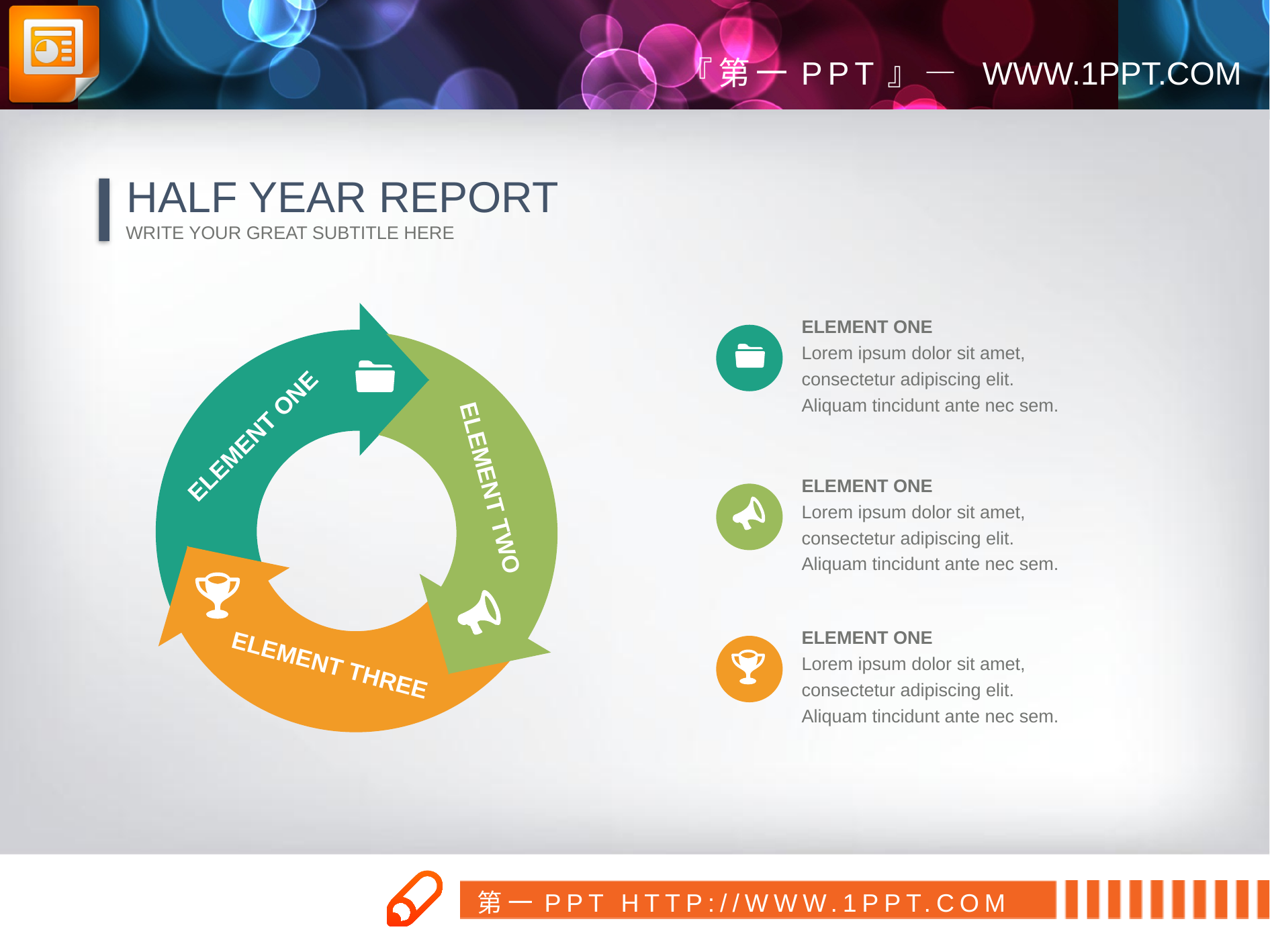

HALF YEAR REPORT

WRITE YOUR GREAT SUBTITLE HERE

ELEMENT ONE
Lorem ipsum dolor sit amet, consectetur adipiscing elit. Aliquam tincidunt ante nec sem.

ELEMENT ONE
ELEMENT ONE
Lorem ipsum dolor sit amet, consectetur adipiscing elit. Aliquam tincidunt ante nec sem.
ELEMENT TWO

ELEMENT ONE
Lorem ipsum dolor sit amet, consectetur adipiscing elit. Aliquam tincidunt ante nec sem.

ELEMENT THREE